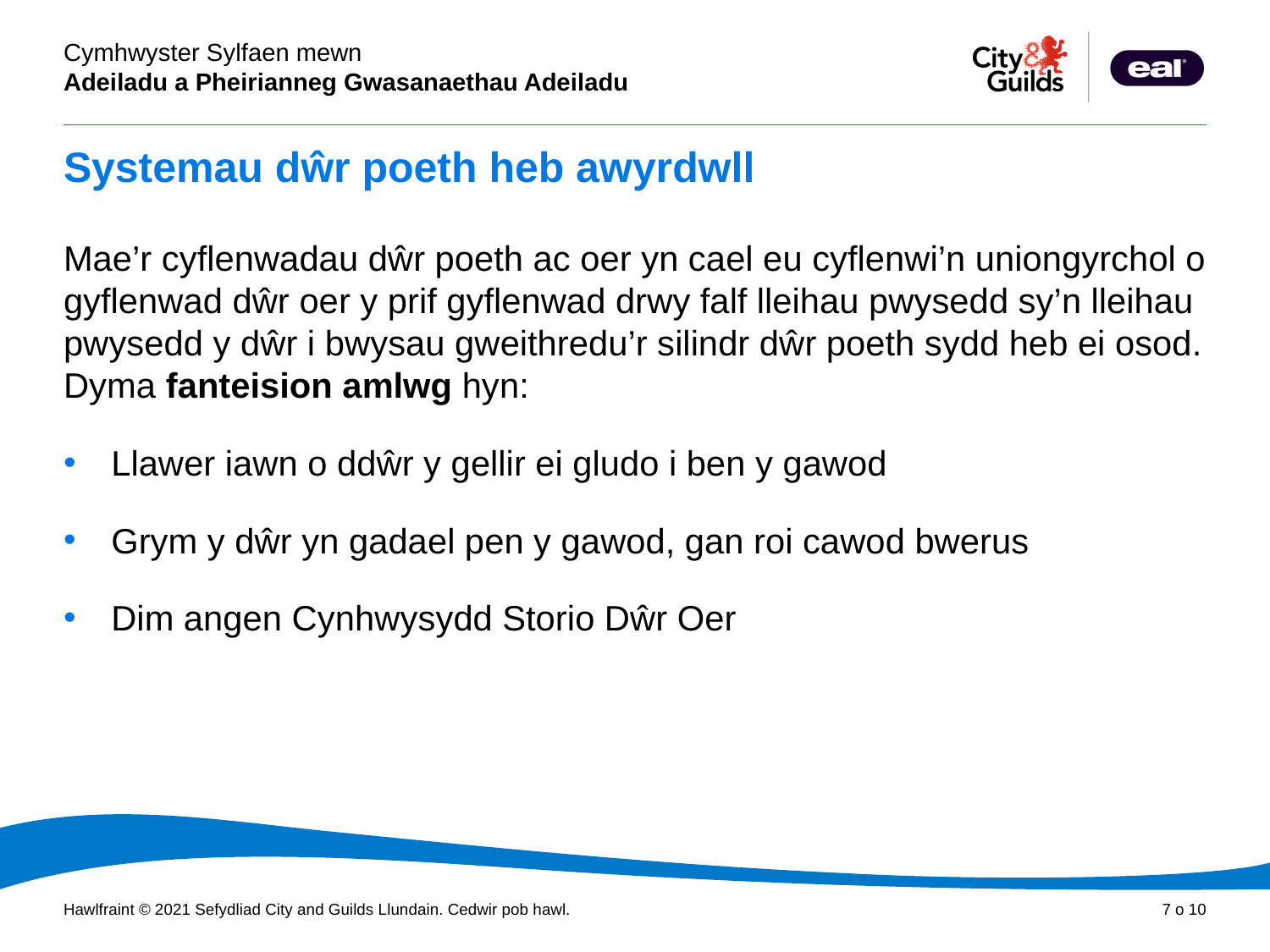

# Systemau dŵr poeth heb awyrdwll
Mae’r cyflenwadau dŵr poeth ac oer yn cael eu cyflenwi’n uniongyrchol o gyflenwad dŵr oer y prif gyflenwad drwy falf lleihau pwysedd sy’n lleihau pwysedd y dŵr i bwysau gweithredu’r silindr dŵr poeth sydd heb ei osod. Dyma fanteision amlwg hyn:
Llawer iawn o ddŵr y gellir ei gludo i ben y gawod
Grym y dŵr yn gadael pen y gawod, gan roi cawod bwerus
Dim angen Cynhwysydd Storio Dŵr Oer